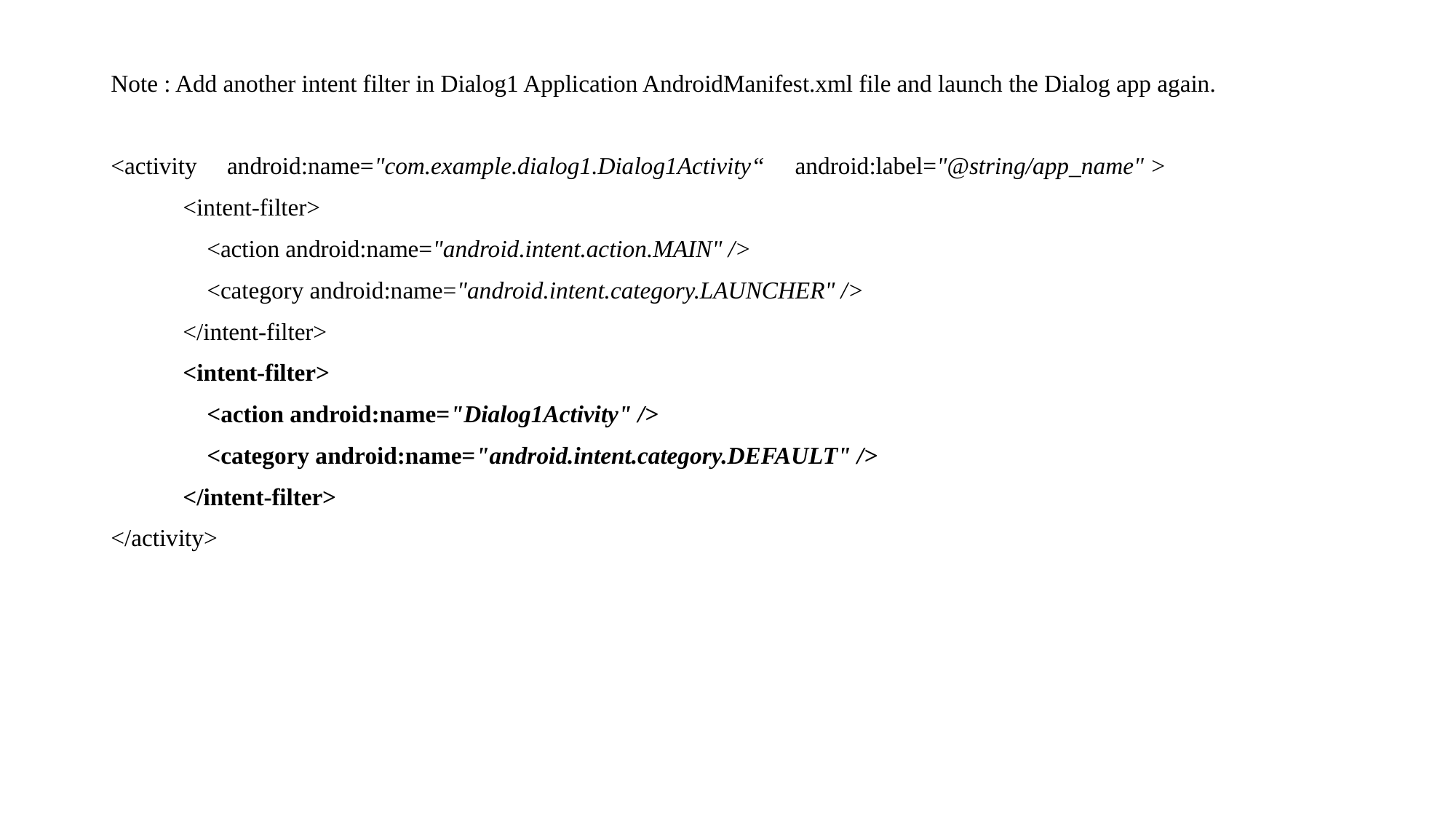

Note : Add another intent filter in Dialog1 Application AndroidManifest.xml file and launch the Dialog app again.

<activity     android:name="com.example.dialog1.Dialog1Activity“     android:label="@string/app_name" >
            <intent-filter>
                <action android:name="android.intent.action.MAIN" />
                <category android:name="android.intent.category.LAUNCHER" />
            </intent-filter>
            <intent-filter>
                <action android:name="Dialog1Activity" />
                <category android:name="android.intent.category.DEFAULT" />
            </intent-filter>
</activity>